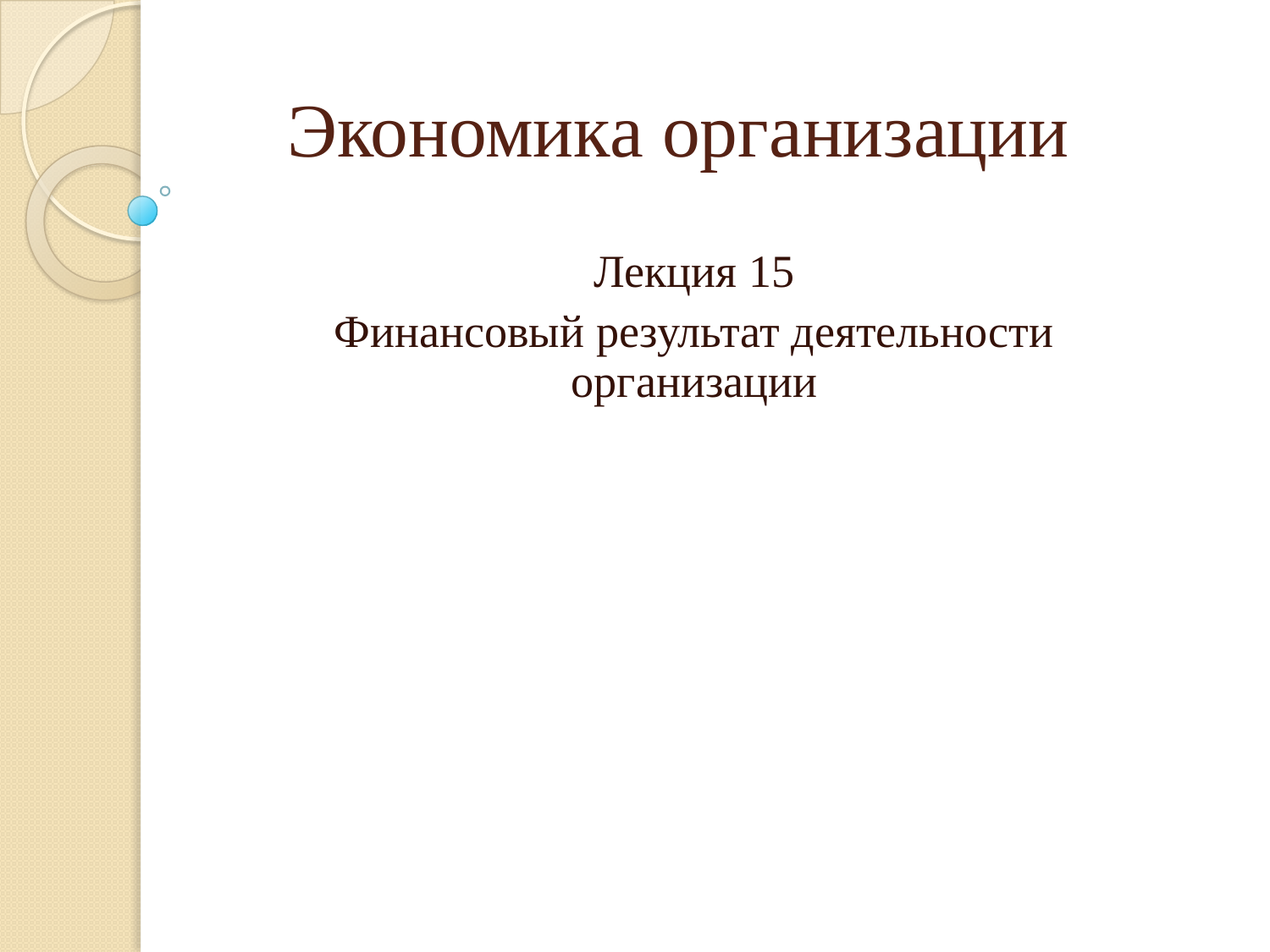

# Экономика организации
Лекция 15
Финансовый результат деятельности организации